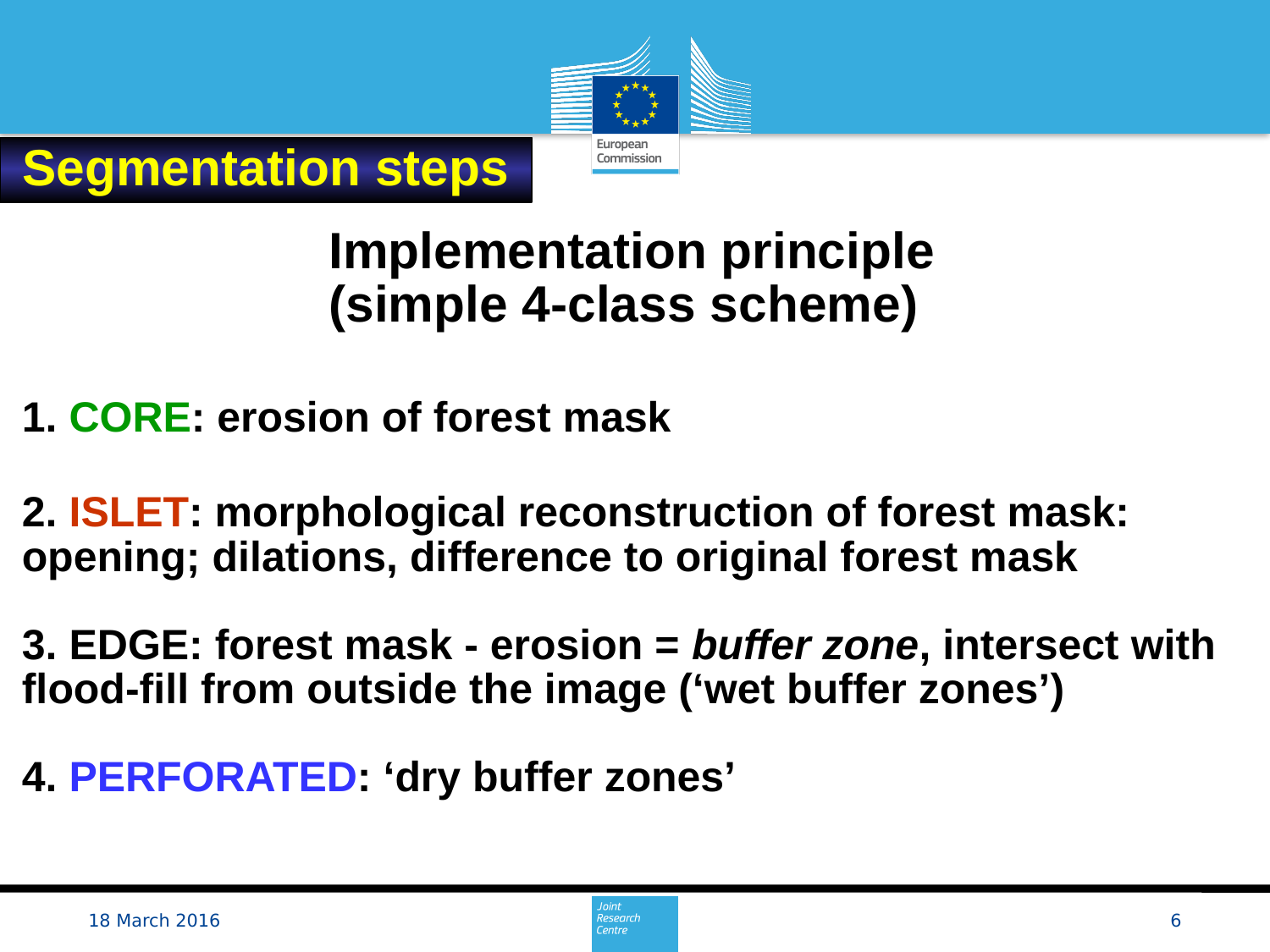

Segmentation steps
Implementation principle (simple 4-class scheme)
1. CORE: erosion of forest mask
2. ISLET: morphological reconstruction of forest mask: opening; dilations, difference to original forest mask
3. EDGE: forest mask - erosion = buffer zone, intersect with flood-fill from outside the image (‘wet buffer zones’)
4. PERFORATED: ‘dry buffer zones’

18 March 2016
6